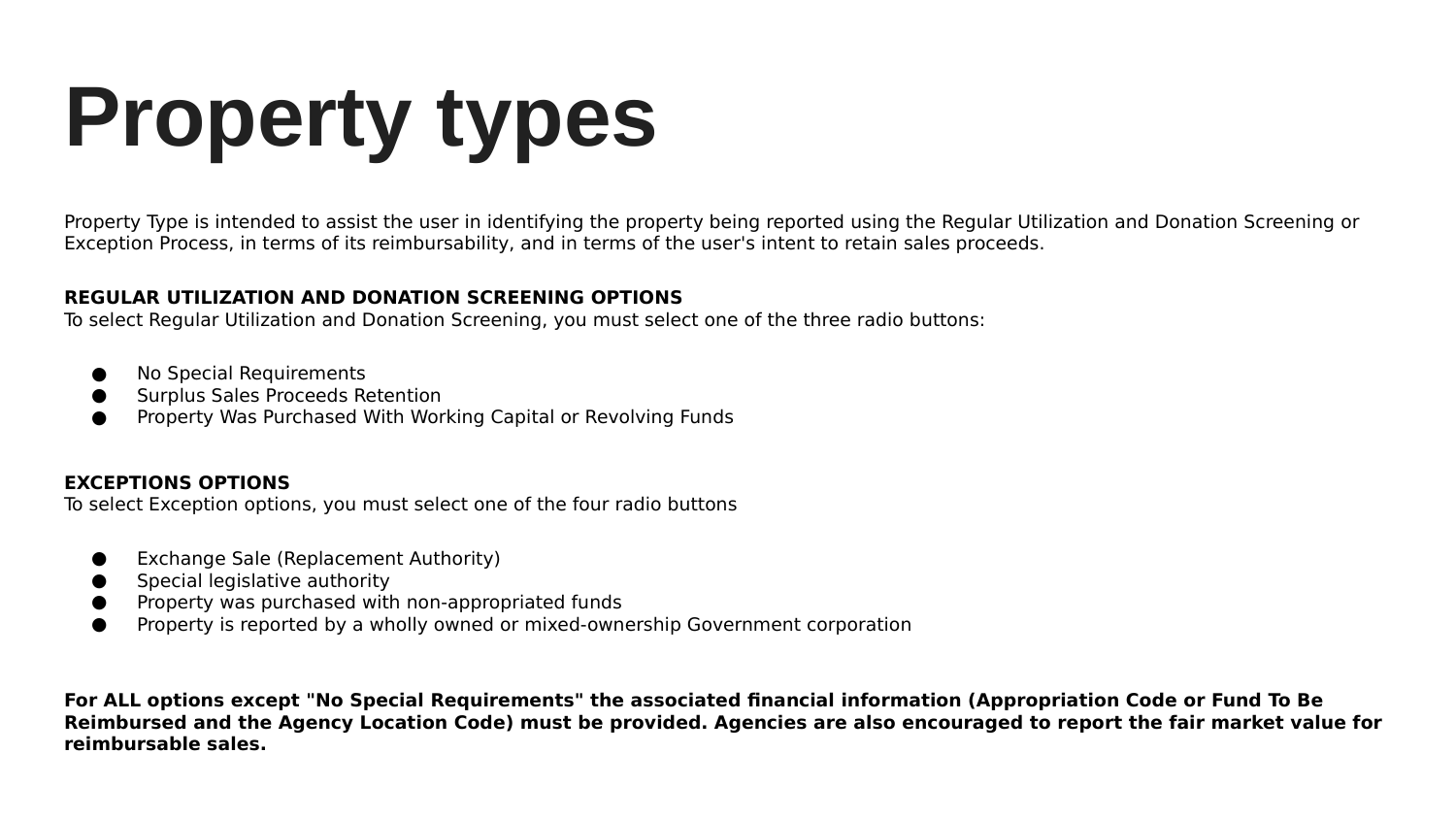

# Property types
Property Type is intended to assist the user in identifying the property being reported using the Regular Utilization and Donation Screening or Exception Process, in terms of its reimbursability, and in terms of the user's intent to retain sales proceeds.
REGULAR UTILIZATION AND DONATION SCREENING OPTIONS
To select Regular Utilization and Donation Screening, you must select one of the three radio buttons:
No Special Requirements
Surplus Sales Proceeds Retention
Property Was Purchased With Working Capital or Revolving Funds

EXCEPTIONS OPTIONS
To select Exception options, you must select one of the four radio buttons
Exchange Sale (Replacement Authority)
Special legislative authority
Property was purchased with non-appropriated funds
Property is reported by a wholly owned or mixed-ownership Government corporation

For ALL options except "No Special Requirements" the associated financial information (Appropriation Code or Fund To Be Reimbursed and the Agency Location Code) must be provided. Agencies are also encouraged to report the fair market value for reimbursable sales.